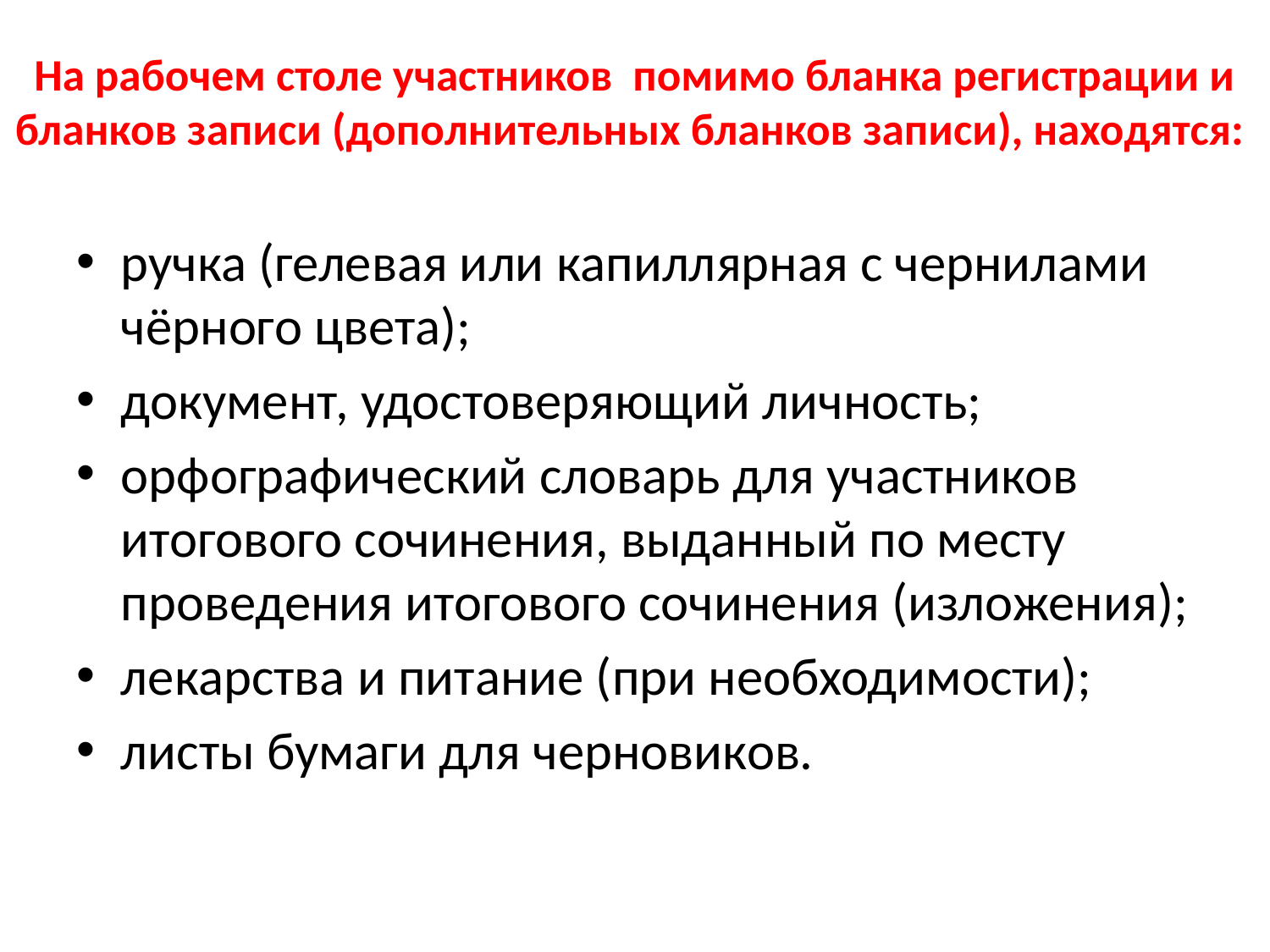

# На рабочем столе участников  помимо бланка регистрации и бланков записи (дополнительных бланков записи), находятся:
ручка (гелевая или капиллярная с чернилами чёрного цвета);
документ, удостоверяющий личность;
орфографический словарь для участников итогового сочинения, выданный по месту проведения итогового сочинения (изложения);
лекарства и питание (при необходимости);
листы бумаги для черновиков.